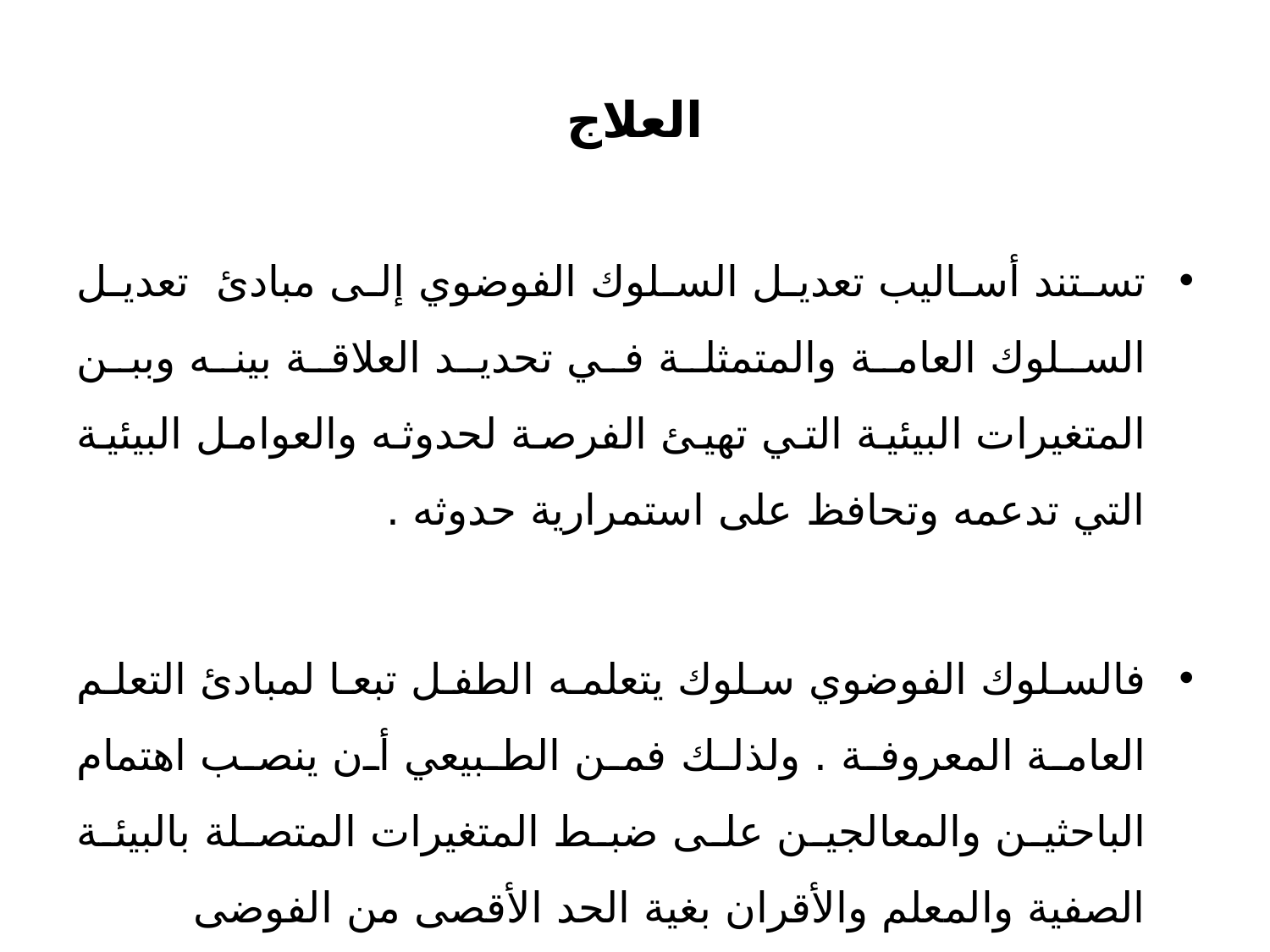

# العلاج
تستند أساليب تعديل السلوك الفوضوي إلى مبادئ  تعديل السلوك العامة والمتمثلة في تحديد العلاقة بينه وببن المتغيرات البيئية التي تهيئ الفرصة لحدوثه والعوامل البيئية التي تدعمه وتحافظ على استمرارية حدوثه .

فالسلوك الفوضوي سلوك يتعلمه الطفل تبعا لمبادئ التعلم العامة المعروفة . ولذلك فمن الطبيعي أن ينصب اهتمام الباحثين والمعالجين على ضبط المتغيرات المتصلة بالبيئة الصفية والمعلم والأقران بغية الحد الأقصى من الفوضى